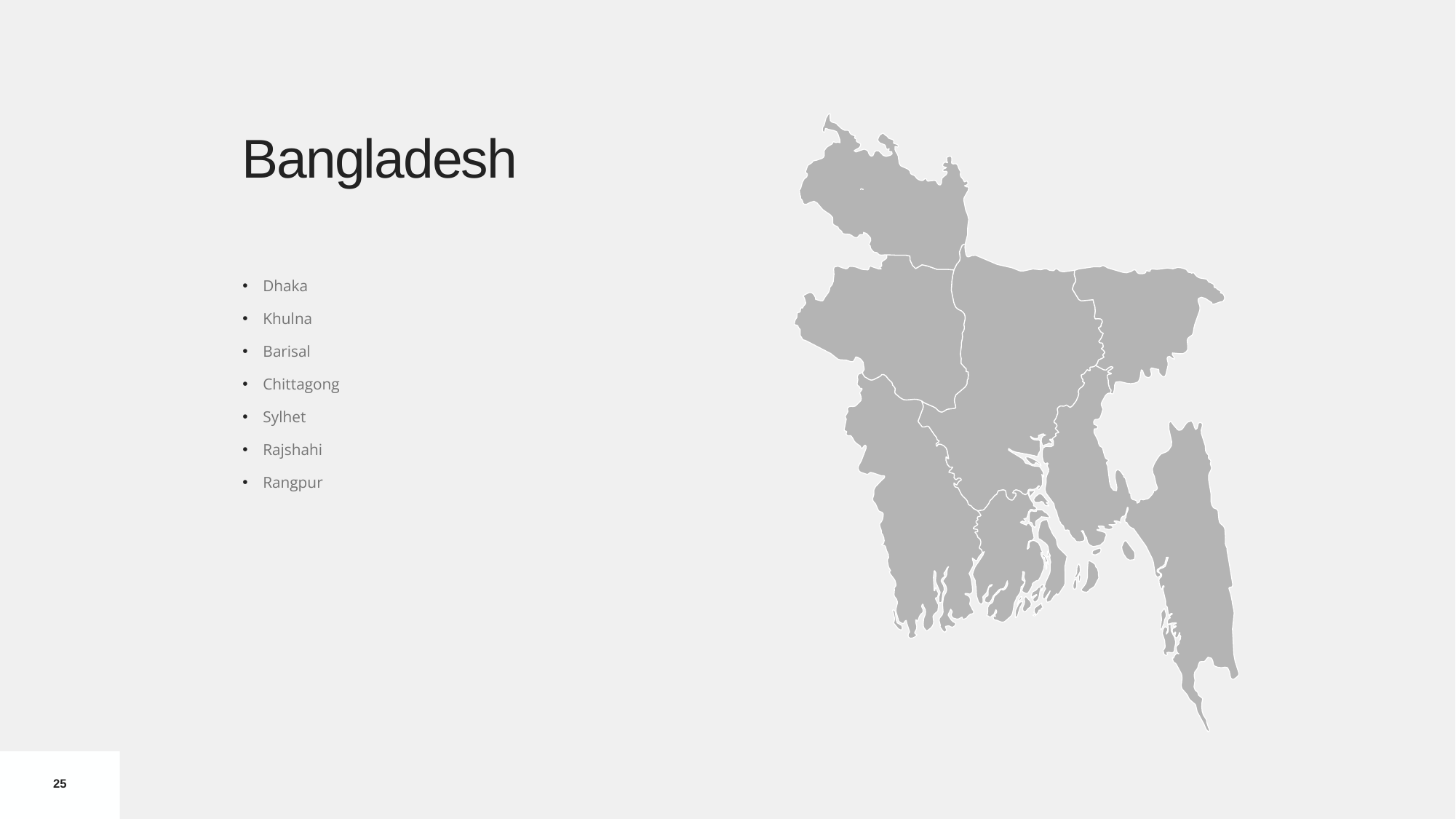

# Bangladesh

Dhaka
Khulna
Barisal
Chittagong
Sylhet
Rajshahi
Rangpur